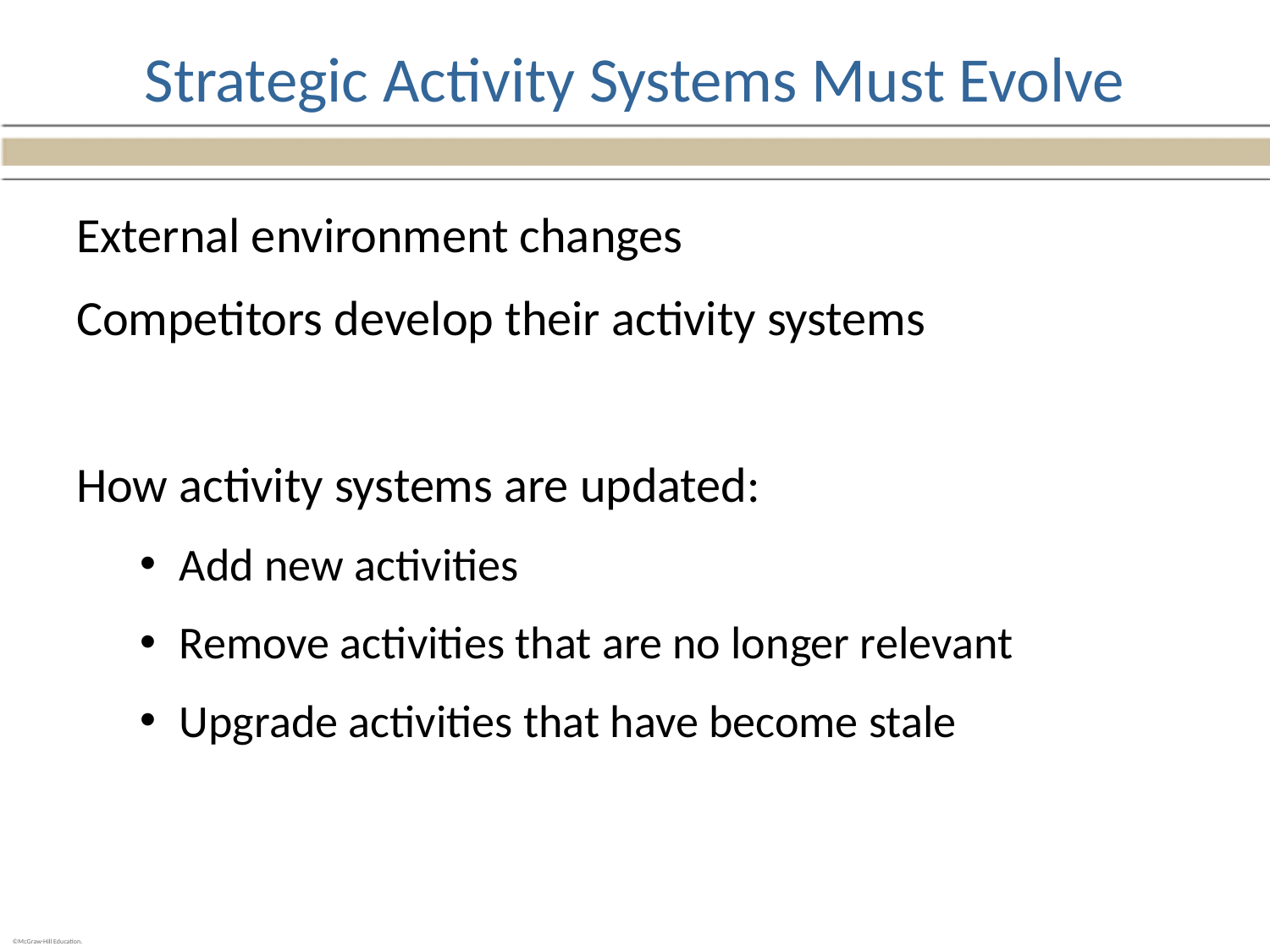

# Strategic Activity Systems Must Evolve
External environment changes
Competitors develop their activity systems

How activity systems are updated:
Add new activities
Remove activities that are no longer relevant
Upgrade activities that have become stale